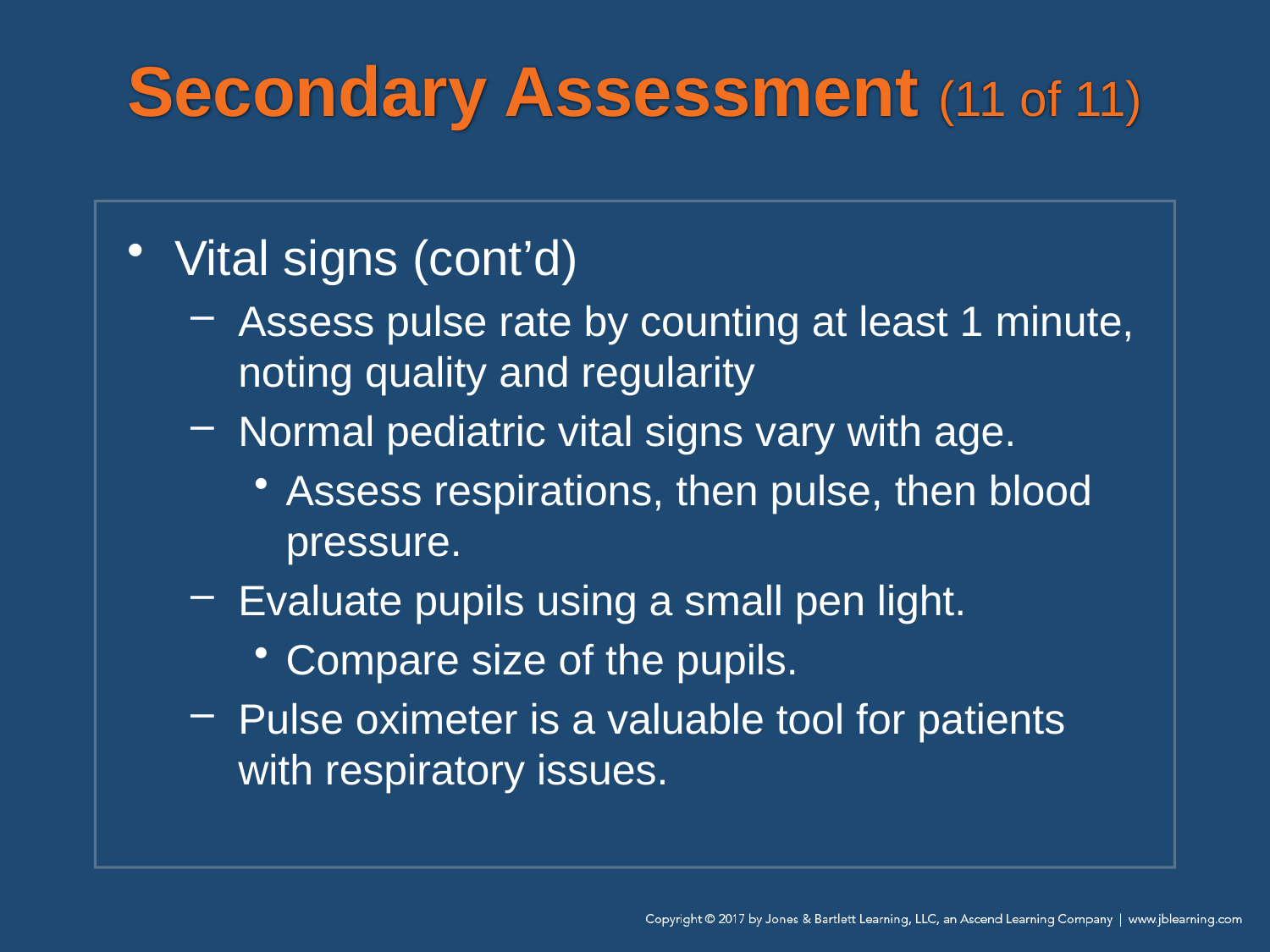

# Secondary Assessment (11 of 11)
Vital signs (cont’d)
Assess pulse rate by counting at least 1 minute, noting quality and regularity
Normal pediatric vital signs vary with age.
Assess respirations, then pulse, then blood pressure.
Evaluate pupils using a small pen light.
Compare size of the pupils.
Pulse oximeter is a valuable tool for patients with respiratory issues.